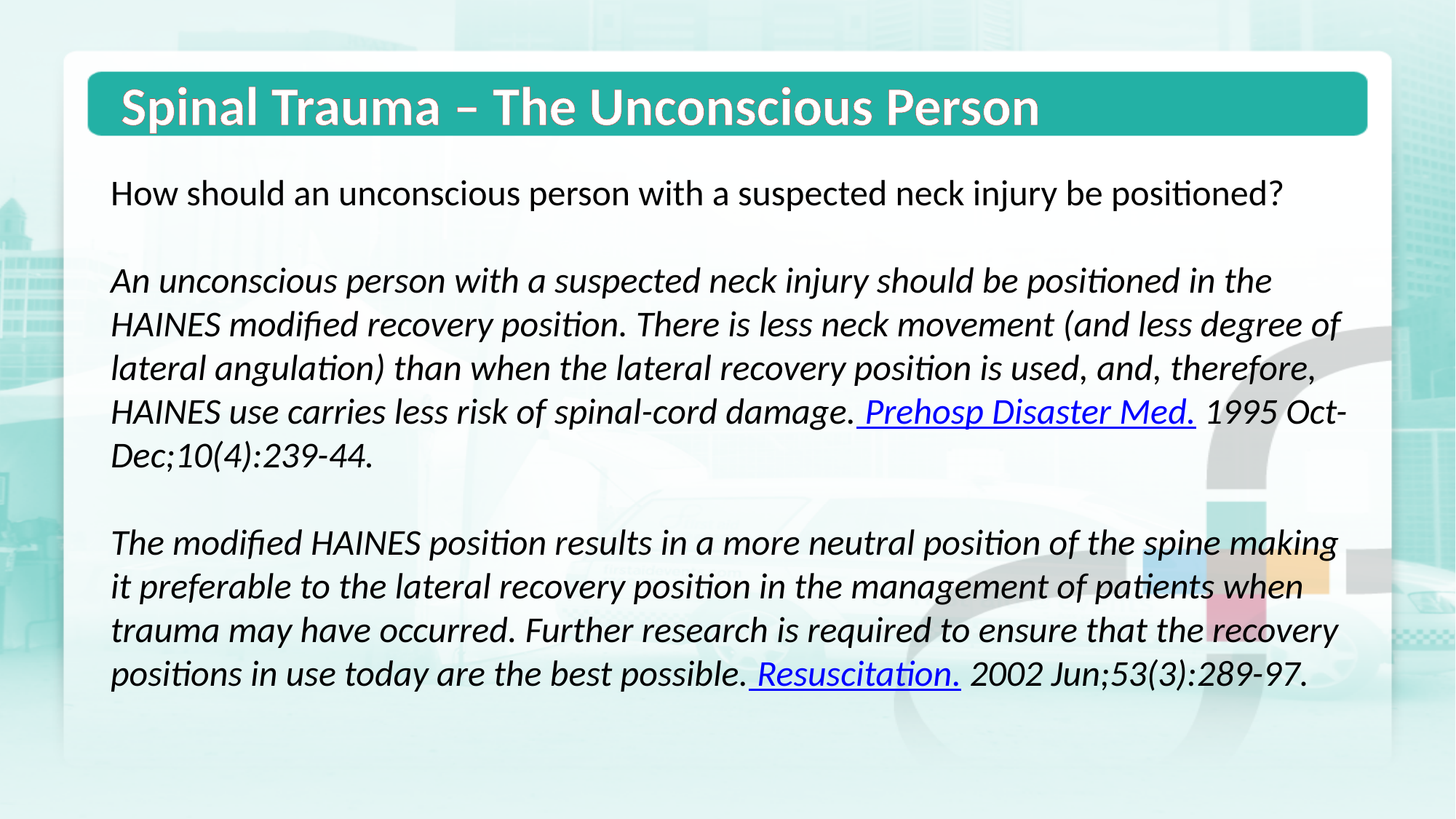

Spinal Trauma – The Unconscious Person
How should an unconscious person with a suspected neck injury be positioned?

An unconscious person with a suspected neck injury should be positioned in the HAINES modified recovery position. There is less neck movement (and less degree of lateral angulation) than when the lateral recovery position is used, and, therefore, HAINES use carries less risk of spinal-cord damage. Prehosp Disaster Med. 1995 Oct-Dec;10(4):239-44.

The modified HAINES position results in a more neutral position of the spine making it preferable to the lateral recovery position in the management of patients when trauma may have occurred. Further research is required to ensure that the recovery positions in use today are the best possible. Resuscitation. 2002 Jun;53(3):289-97.